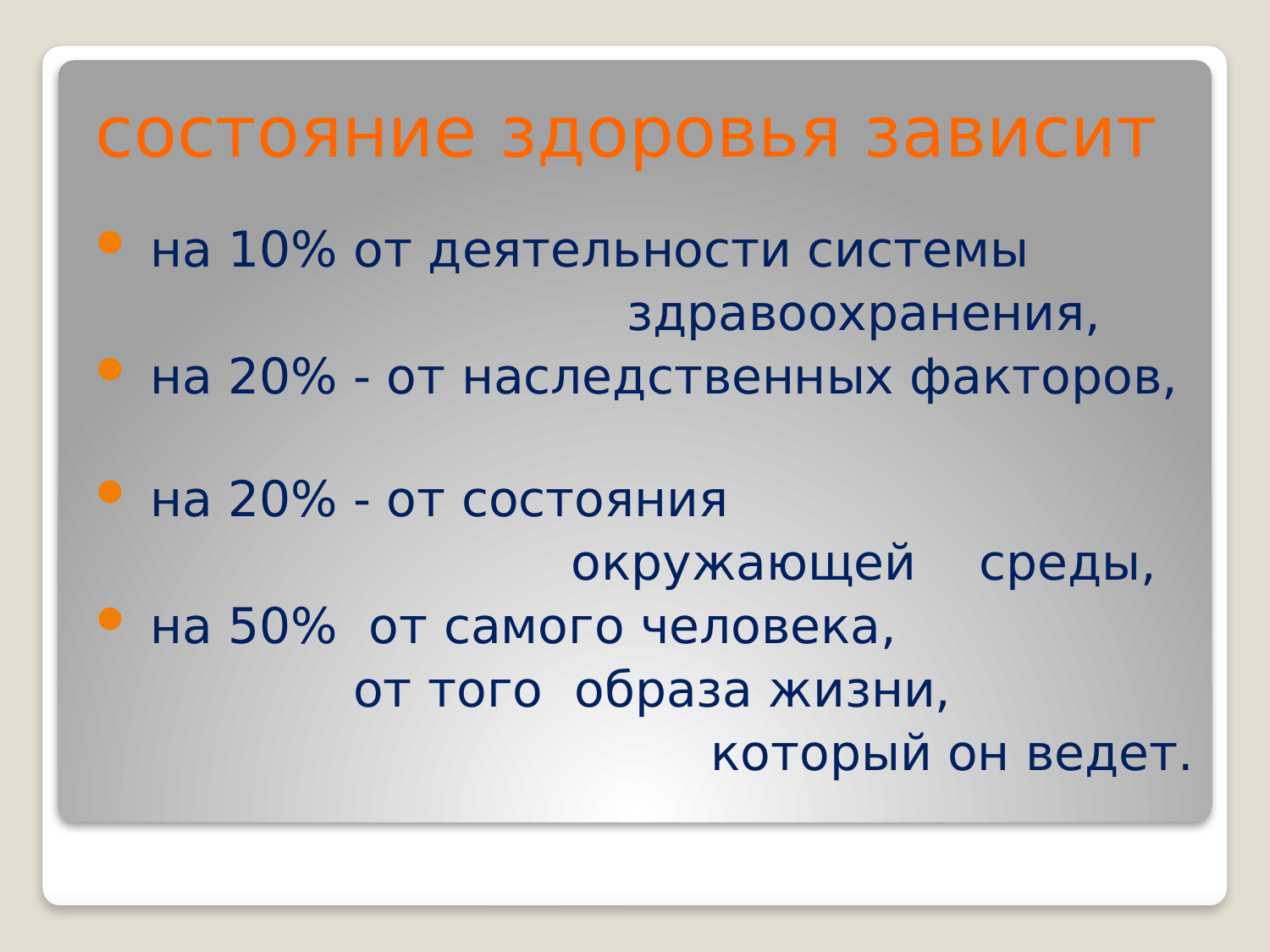

состояние здоровья зависит

 на 10% от деятельности системы
                            здравоохранения,
 на 20% - от наследственных факторов,
 на 20% - от состояния
                            окружающей    среды,
 на 50%  от самого человека,
 от того  образа жизни,
 который он ведет.
#